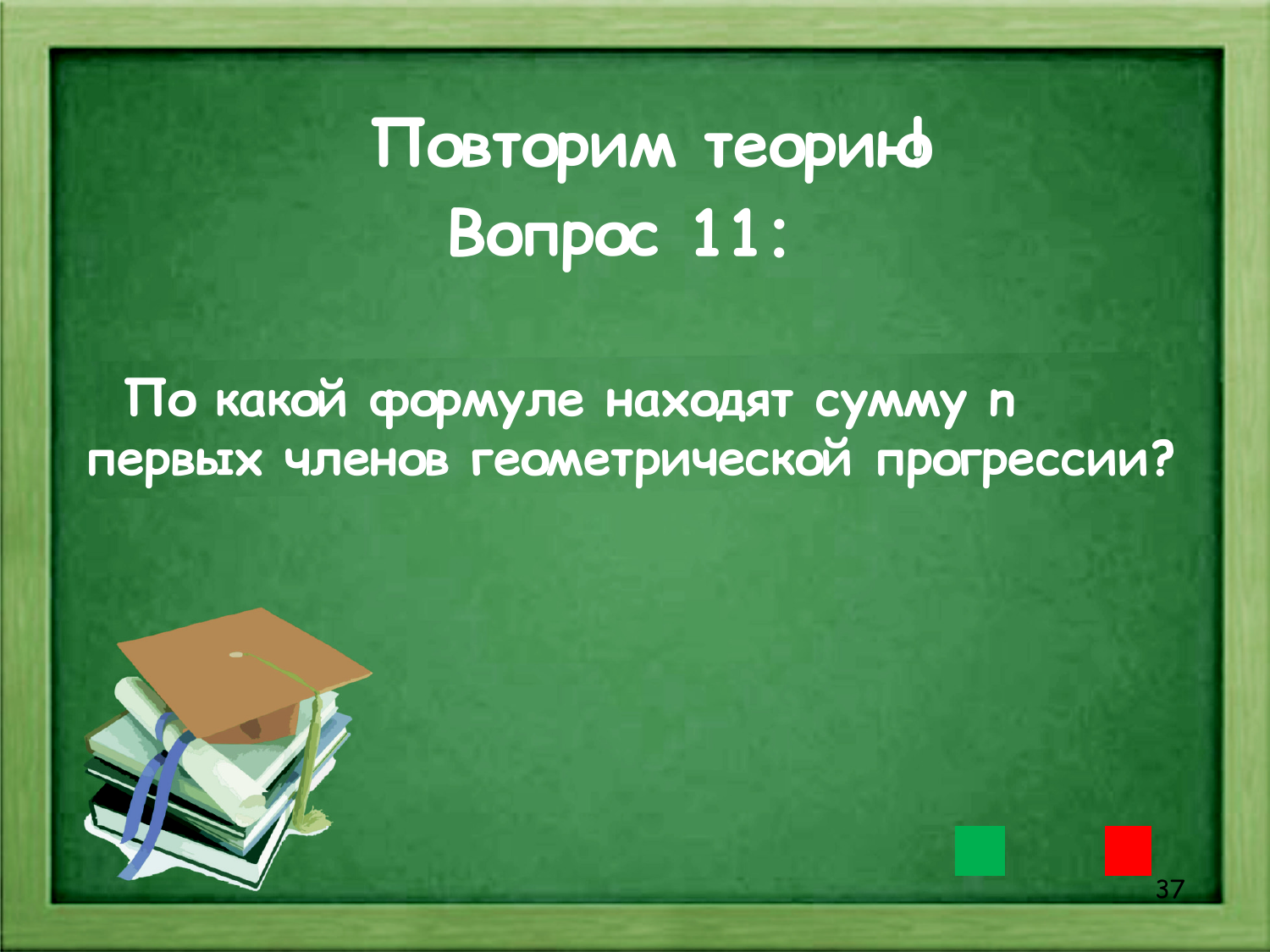

Повторим теорию!
Вопрос 11:

    По какой формуле находят сумму n первых членов геометрической прогрессии?

37